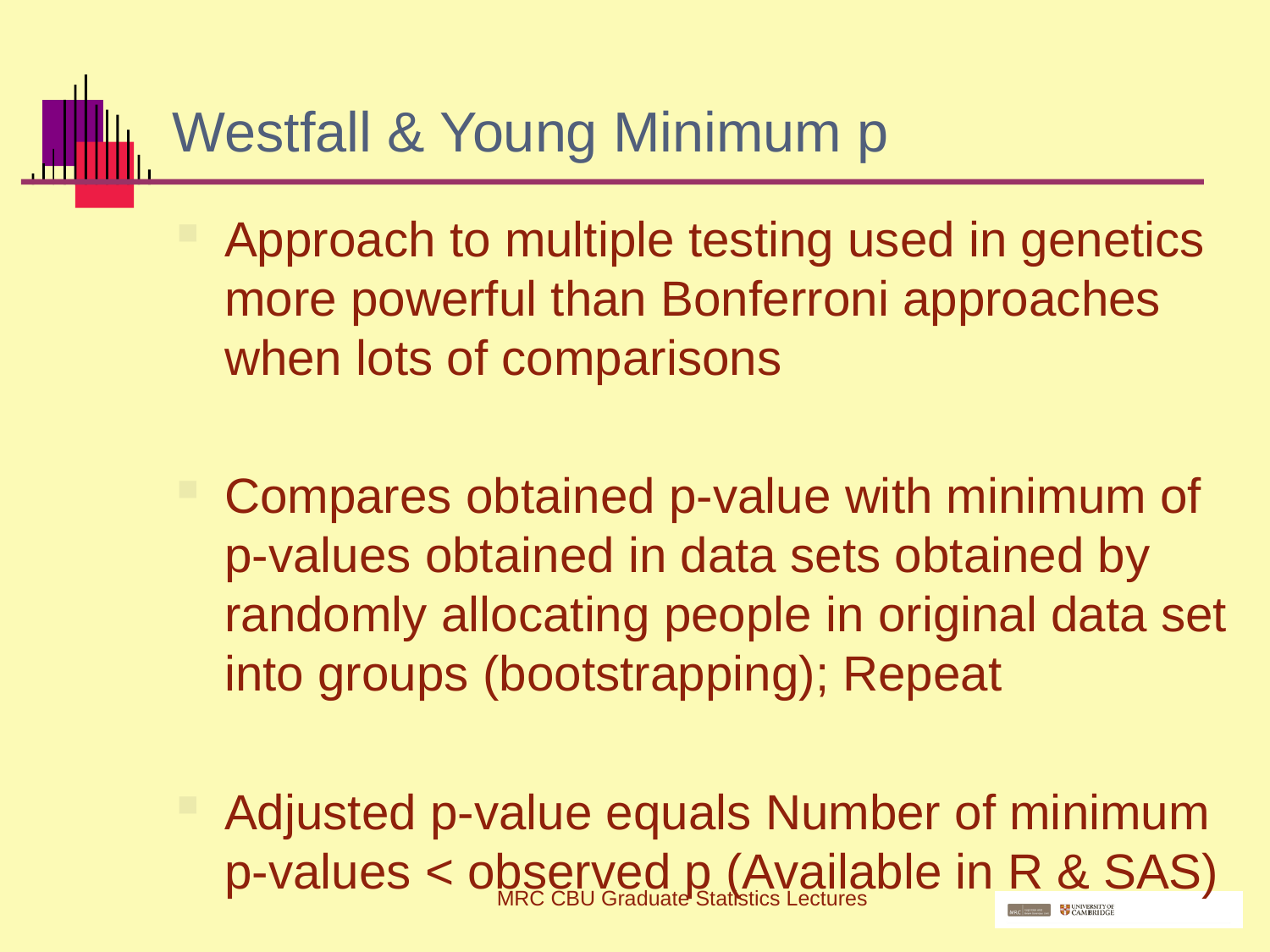

# Westfall & Young Minimum p
Approach to multiple testing used in genetics more powerful than Bonferroni approaches when lots of comparisons

Compares obtained p-value with minimum of p-values obtained in data sets obtained by randomly allocating people in original data set into groups (bootstrapping); Repeat

Adjusted p-value equals Number of minimum p-values < observed p (Available in R & SAS)

MRC CBU Graduate Statistics Lectures